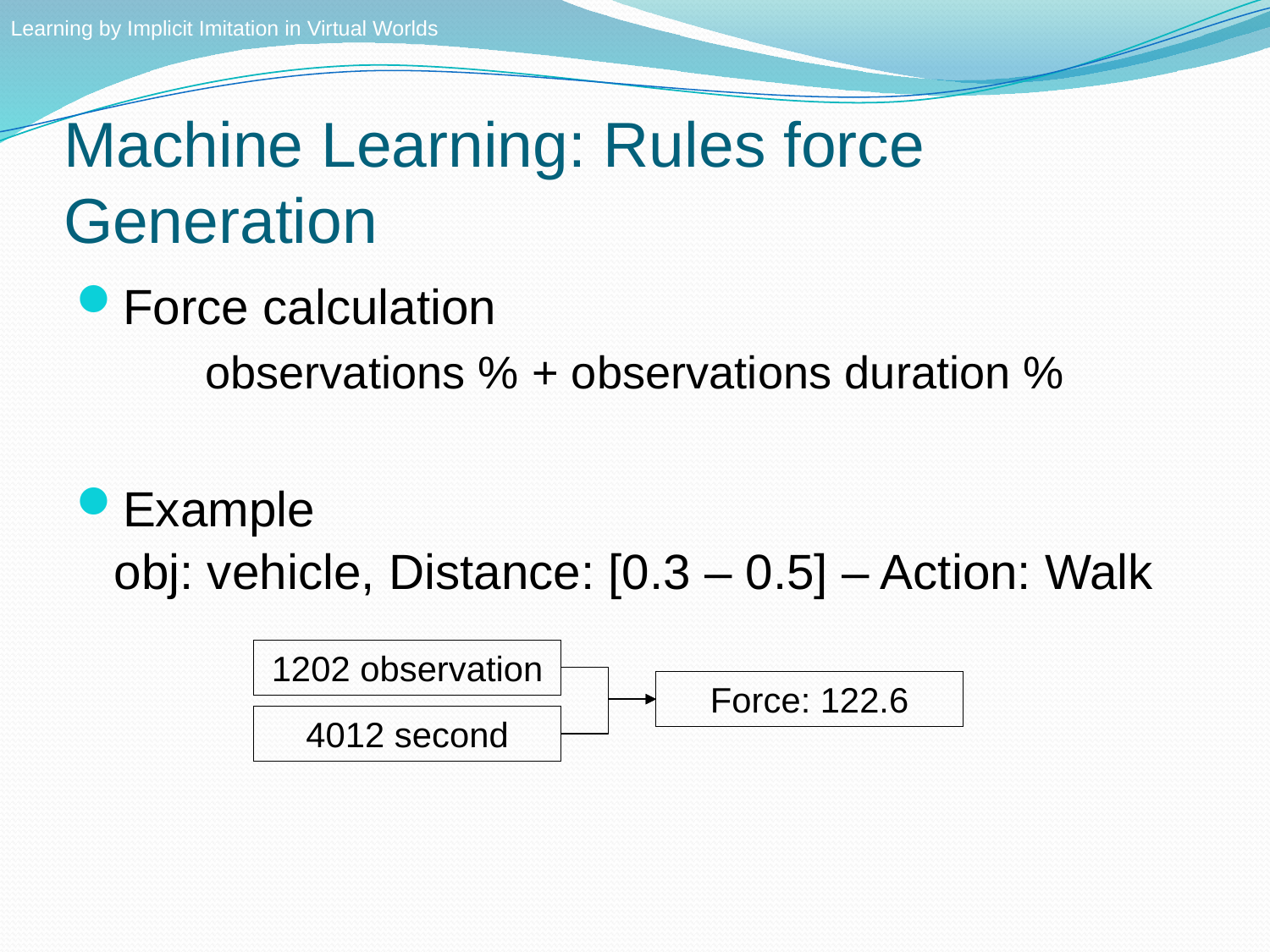

Learning by Implicit Imitation in Virtual Worlds
# Machine Learning: Rules force Generation
Force calculation
observations % + observations duration %

Example
	obj: vehicle, Distance: [0.3 – 0.5] – Action: Walk
1202 observation
Force: 122.6

4012 second